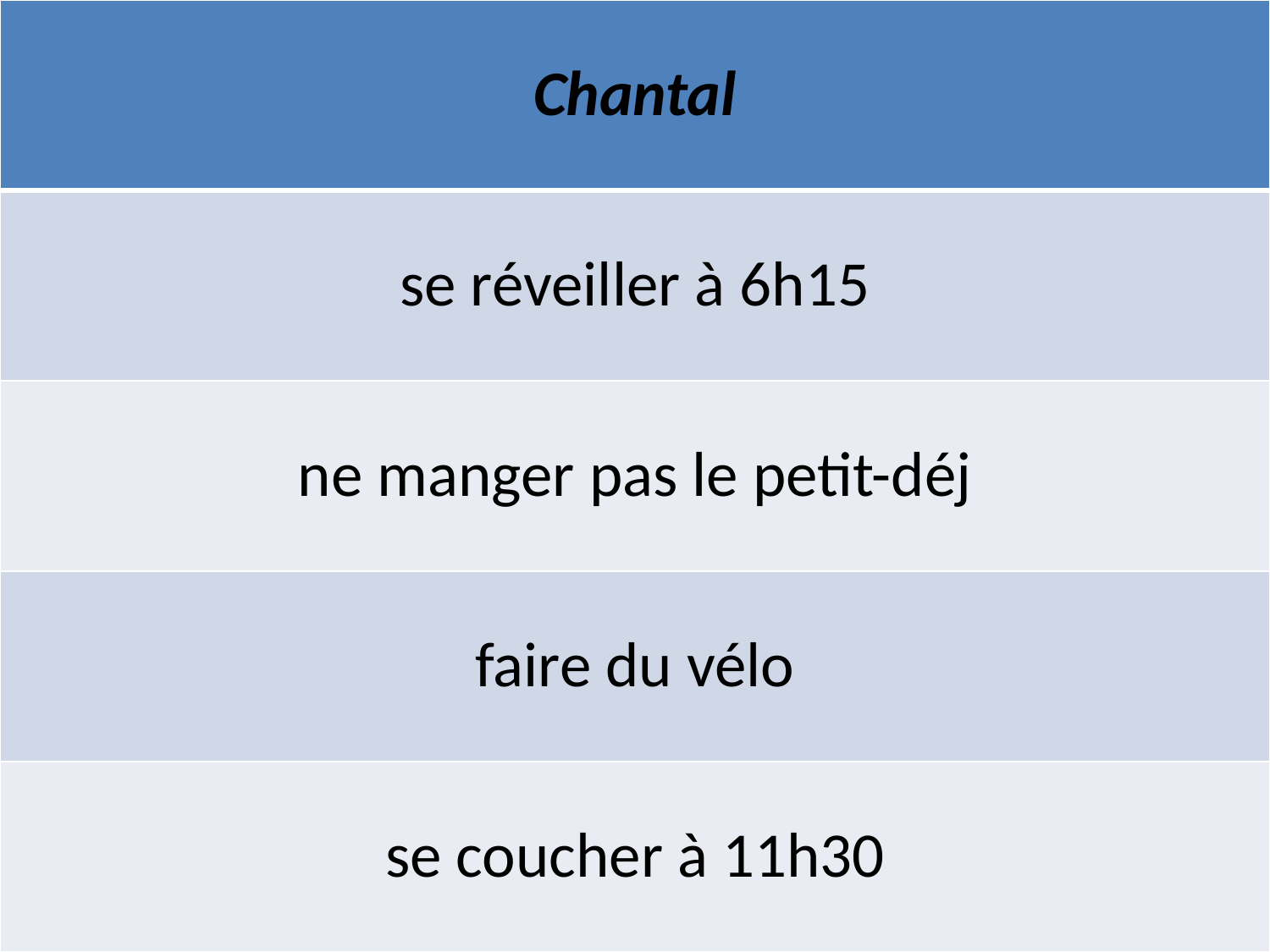

| Chantal |
| --- |
| se réveiller à 6h15 |
| ne manger pas le petit-déj |
| faire du vélo |
| se coucher à 11h30 |